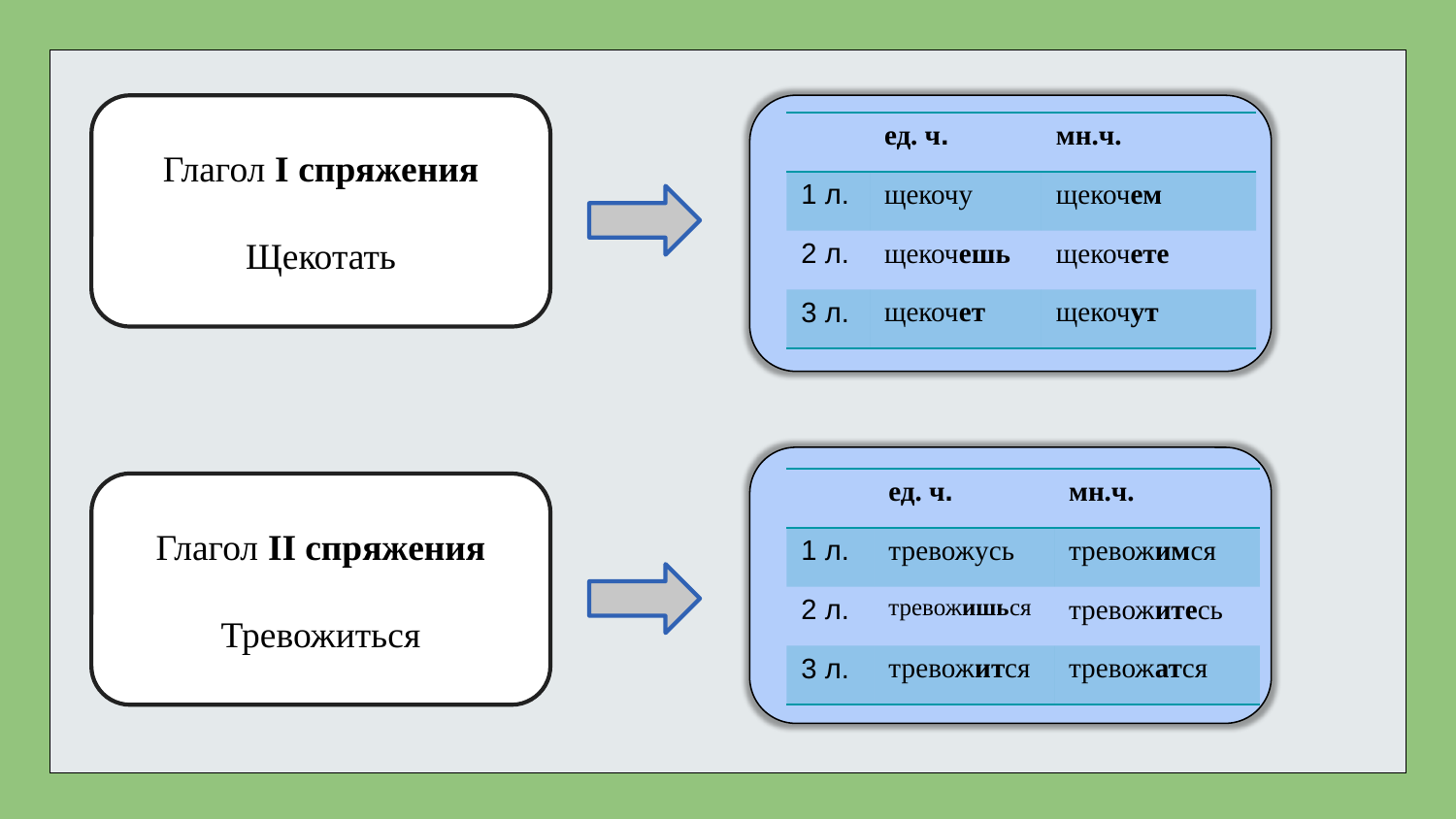

Глагол I спряжения

Щекотать
|  | ед. ч. | мн.ч. |
| --- | --- | --- |
| 1 л. | щекочу | щекочем |
| 2 л. | щекочешь | щекочете |
| 3 л. | щекочет | щекочут |

|  | ед. ч. | мн.ч. |
| --- | --- | --- |
| 1 л. | тревожусь | тревожимся |
| 2 л. | тревожишься | тревожитесь |
| 3 л. | тревожится | тревожатся |
Глагол II спряжения

Тревожиться